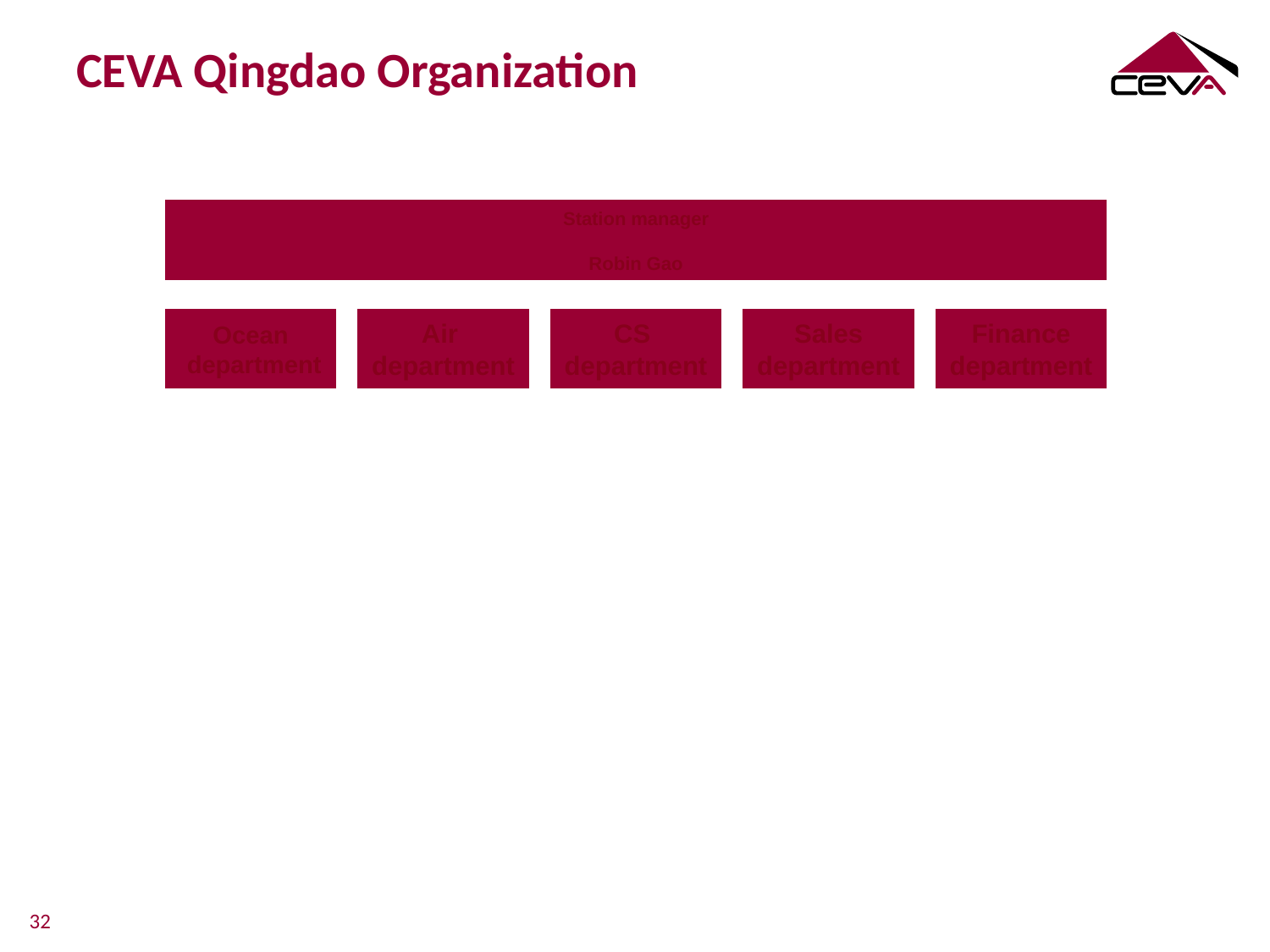

# CEVA Qingdao Organization
Station manager
Robin Gao
Ocean
 department
Air
department
CS
department
Sales
department
Finance
department
32